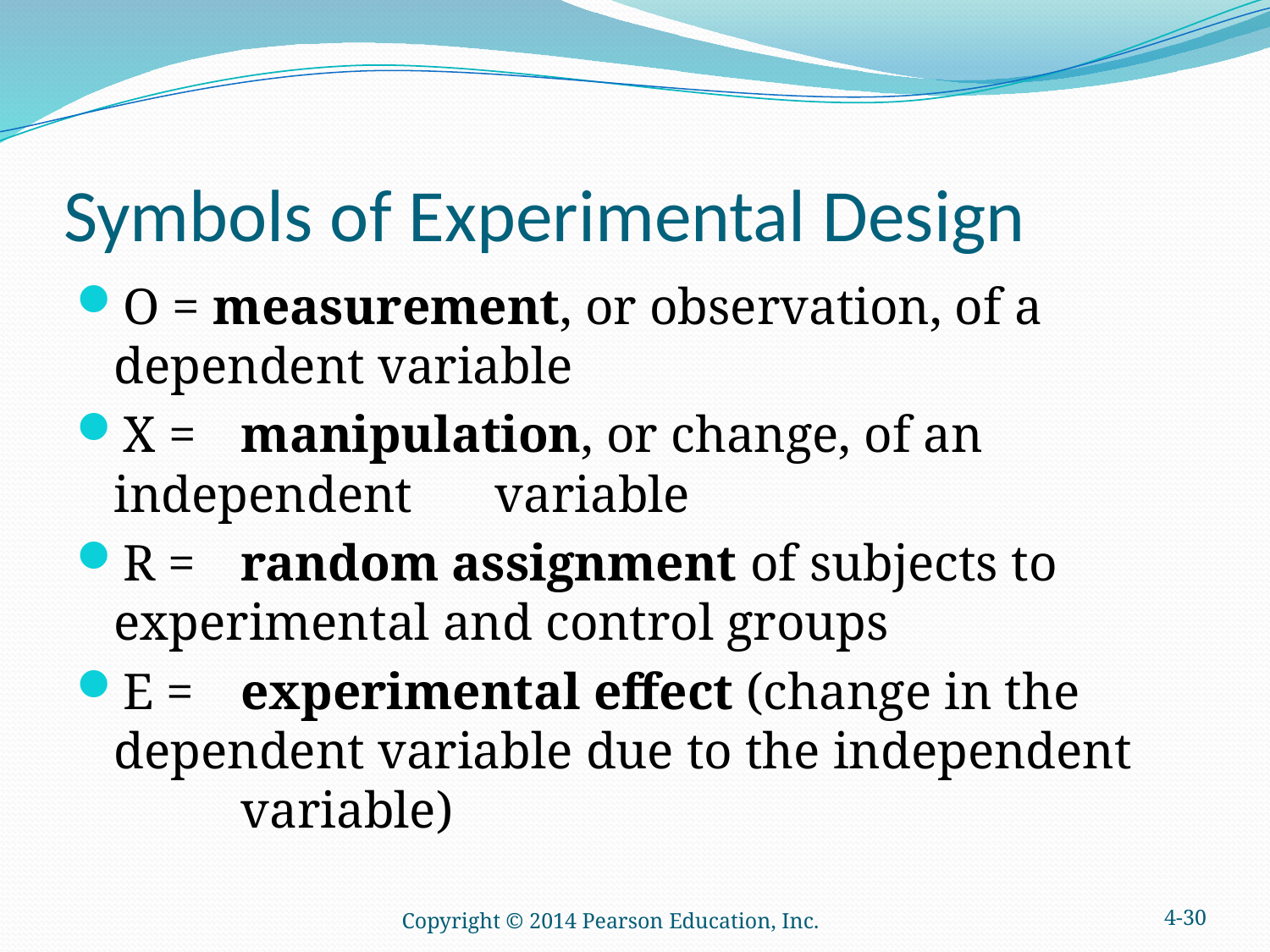

# Symbols of Experimental Design
O = measurement, or observation, of a 	dependent variable
X = 	manipulation, or change, of an independent 	variable
R = 	random assignment of subjects to 	experimental and control groups
E = 	experimental effect (change in the 	dependent variable due to the independent   	variable)

Copyright © 2014 Pearson Education, Inc.
4-30